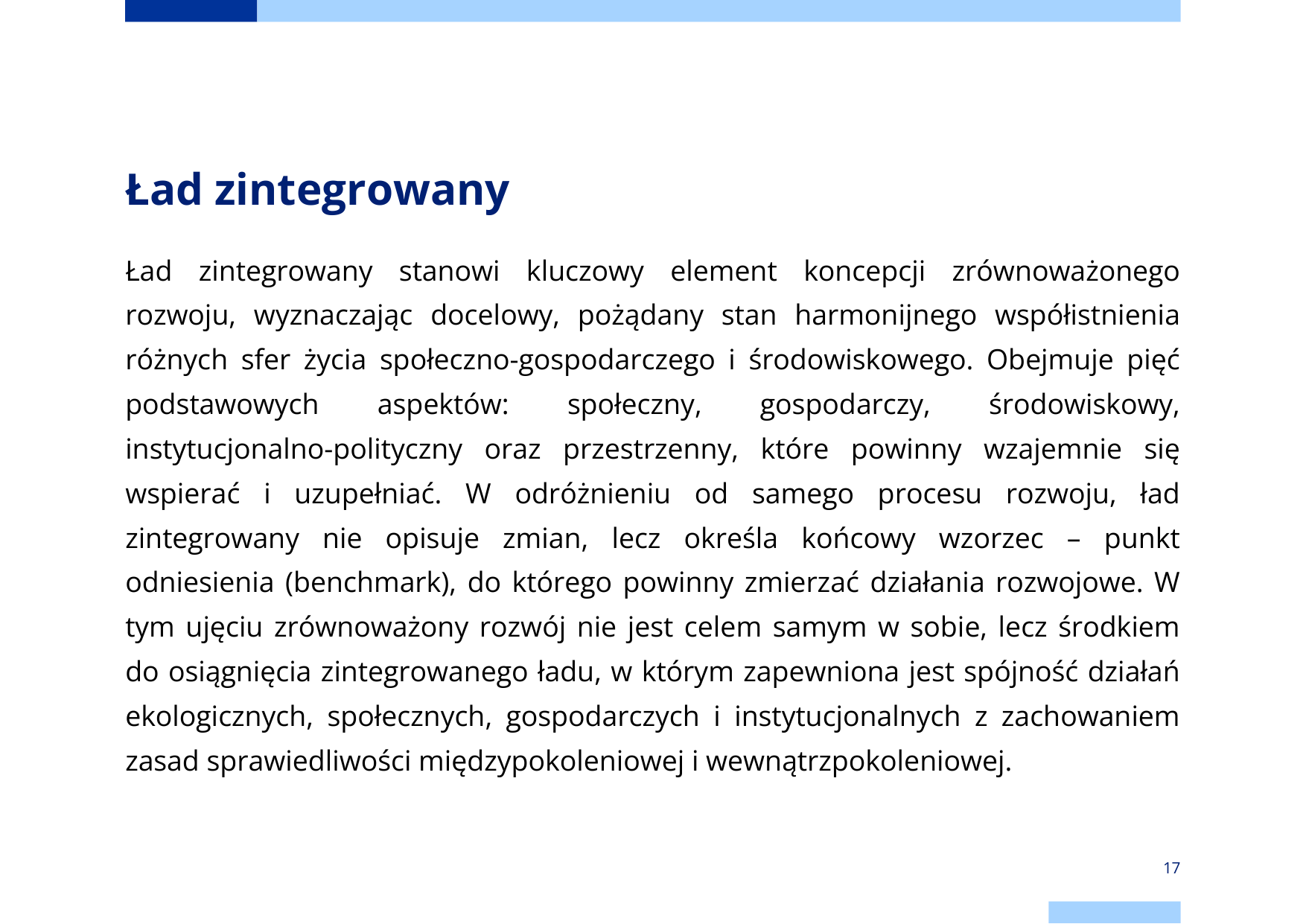

# Ład zintegrowany
Ład zintegrowany stanowi kluczowy element koncepcji zrównoważonego rozwoju, wyznaczając docelowy, pożądany stan harmonijnego współistnienia różnych sfer życia społeczno-gospodarczego i środowiskowego. Obejmuje pięć podstawowych aspektów: społeczny, gospodarczy, środowiskowy, instytucjonalno-polityczny oraz przestrzenny, które powinny wzajemnie się wspierać i uzupełniać. W odróżnieniu od samego procesu rozwoju, ład zintegrowany nie opisuje zmian, lecz określa końcowy wzorzec – punkt odniesienia (benchmark), do którego powinny zmierzać działania rozwojowe. W tym ujęciu zrównoważony rozwój nie jest celem samym w sobie, lecz środkiem do osiągnięcia zintegrowanego ładu, w którym zapewniona jest spójność działań ekologicznych, społecznych, gospodarczych i instytucjonalnych z zachowaniem zasad sprawiedliwości międzypokoleniowej i wewnątrzpokoleniowej.
17